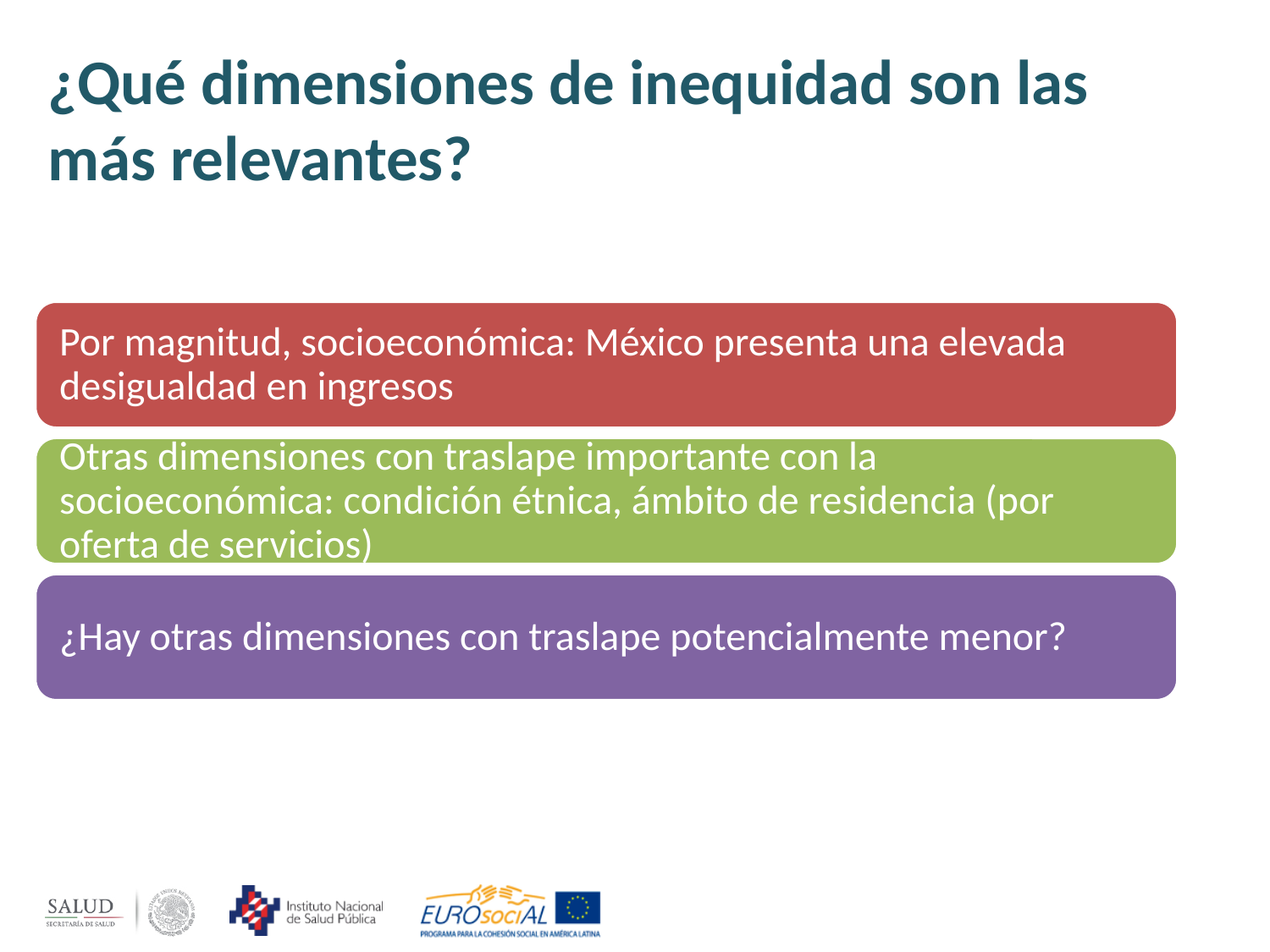

# ¿Qué dimensiones de inequidad son las más relevantes?
Por magnitud, socioeconómica: México presenta una elevada desigualdad en ingresos
Otras dimensiones con traslape importante con la socioeconómica: condición étnica, ámbito de residencia (por oferta de servicios)
¿Hay otras dimensiones con traslape potencialmente menor?